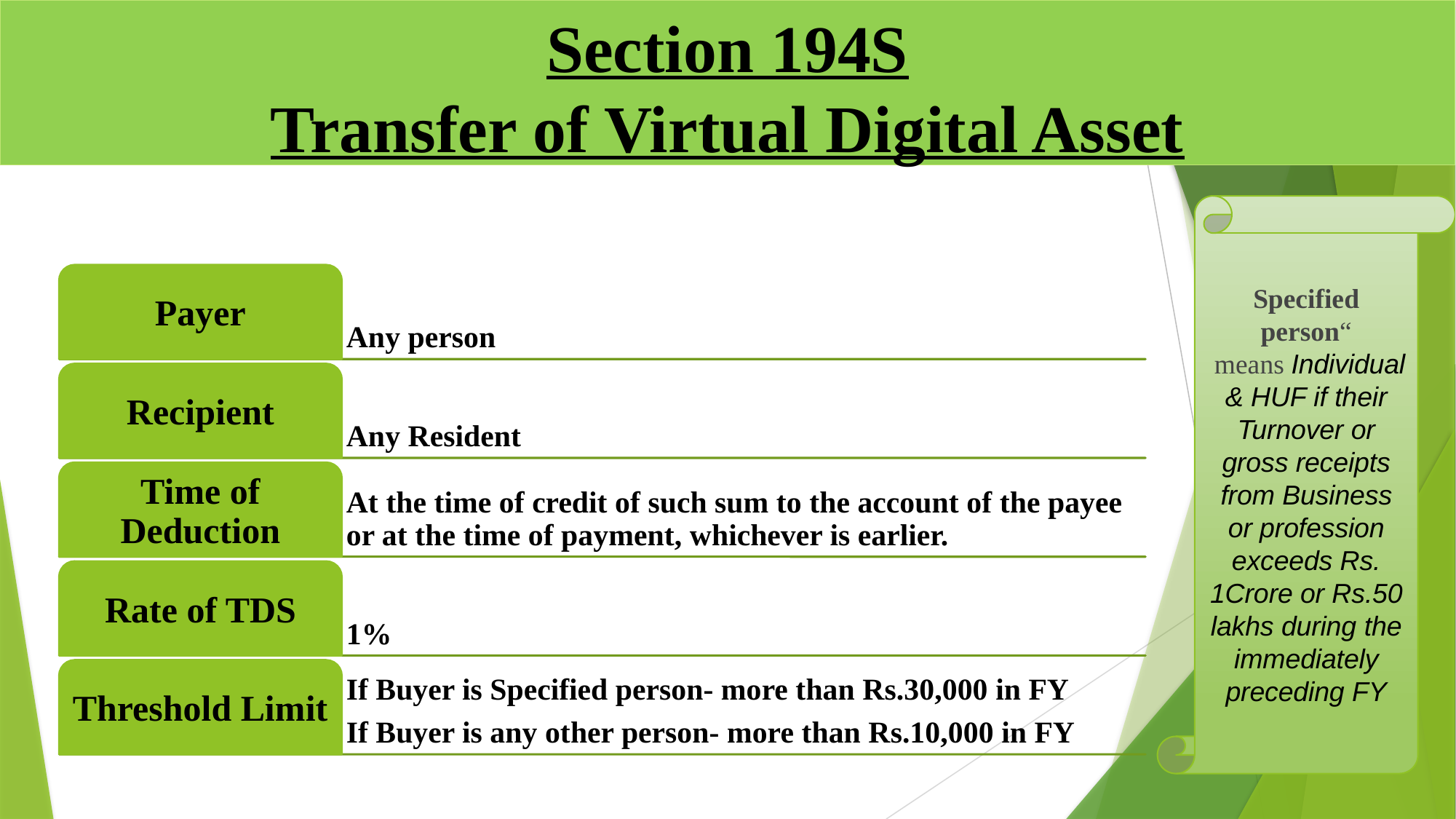

# Section 194S Transfer of Virtual Digital Asset
Specified person“
 means Individual & HUF if their Turnover or gross receipts from Business or profession exceeds Rs. 1Crore or Rs.50 lakhs during the immediately preceding FY
Any person
Payer
Any Resident
Recipient
At the time of credit of such sum to the account of the payee or at the time of payment, whichever is earlier.
Time of Deduction
1%
Rate of TDS
If Buyer is Specified person- more than Rs.30,000 in FY
If Buyer is any other person- more than Rs.10,000 in FY
Threshold Limit